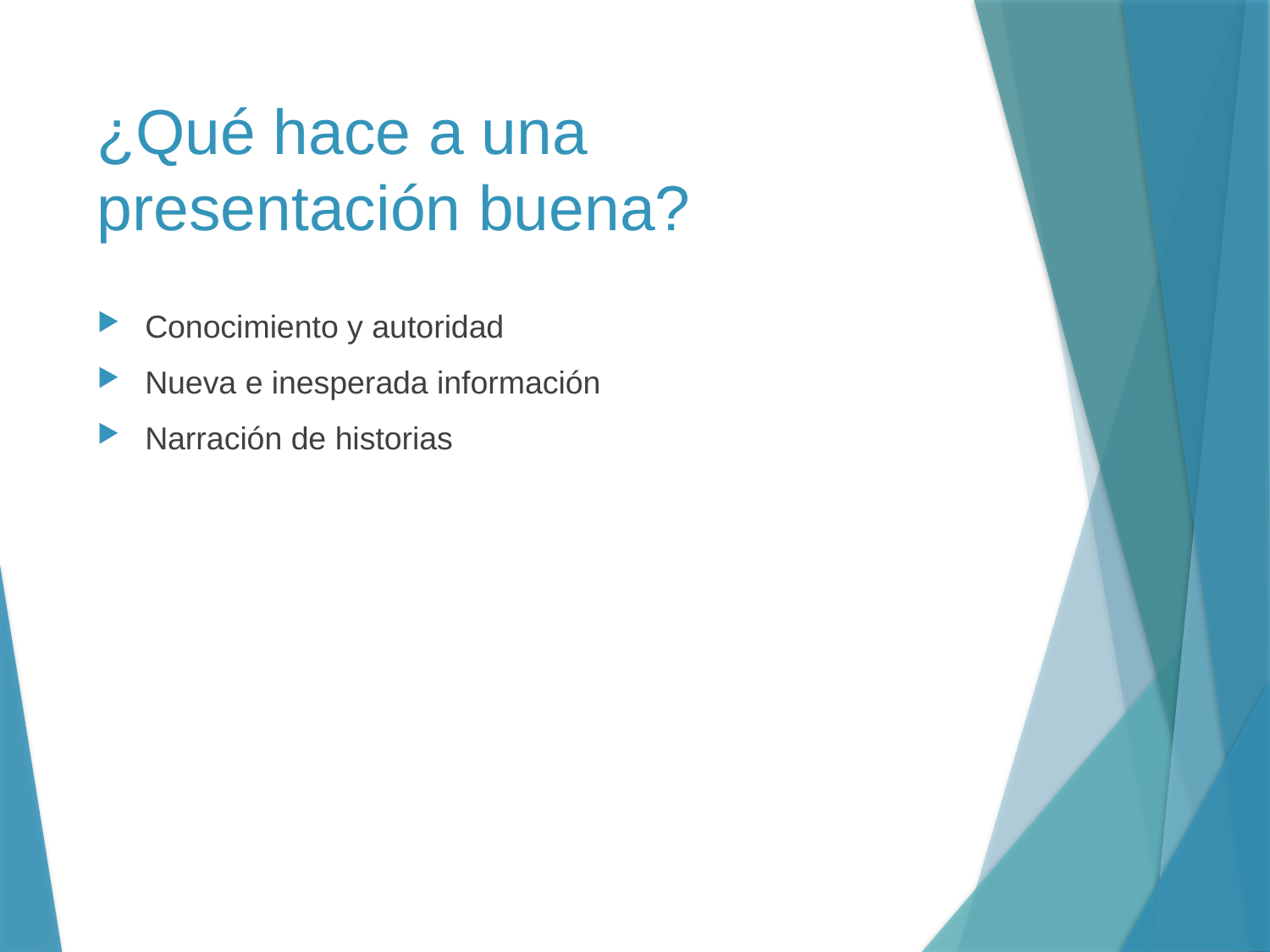

# ¿Qué hace a una presentación buena?
Conocimiento y autoridad
Nueva e inesperada información
Narración de historias